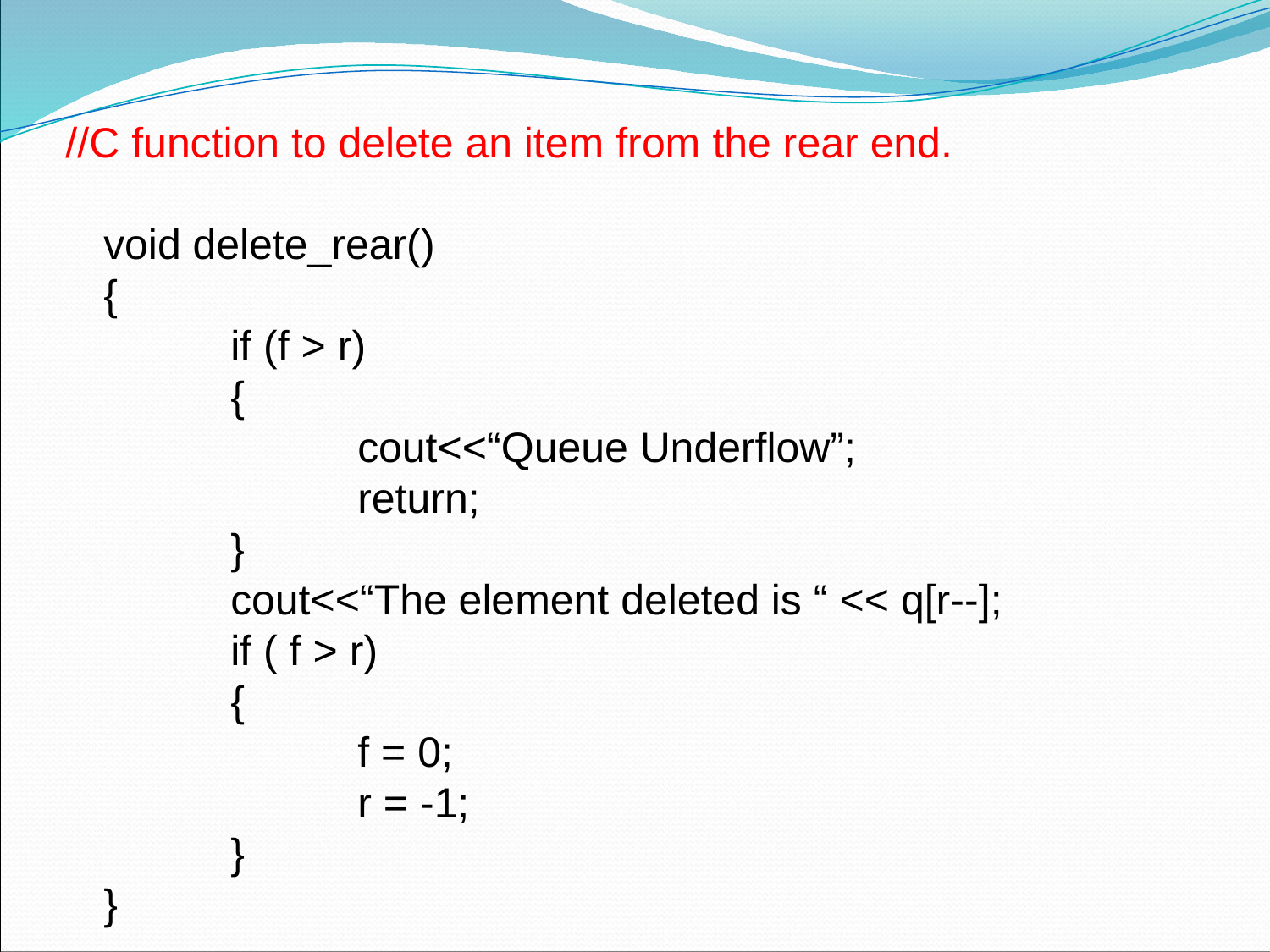

//C function to delete an item from the rear end.

	void delete_rear()
	{
		if (f > r)
		{
			cout<<“Queue Underflow”;
			return;
		}
		cout<<“The element deleted is “ << q[r--];
		if ( f > r)
		{
			f = 0;
			r = -1;
		}
	}